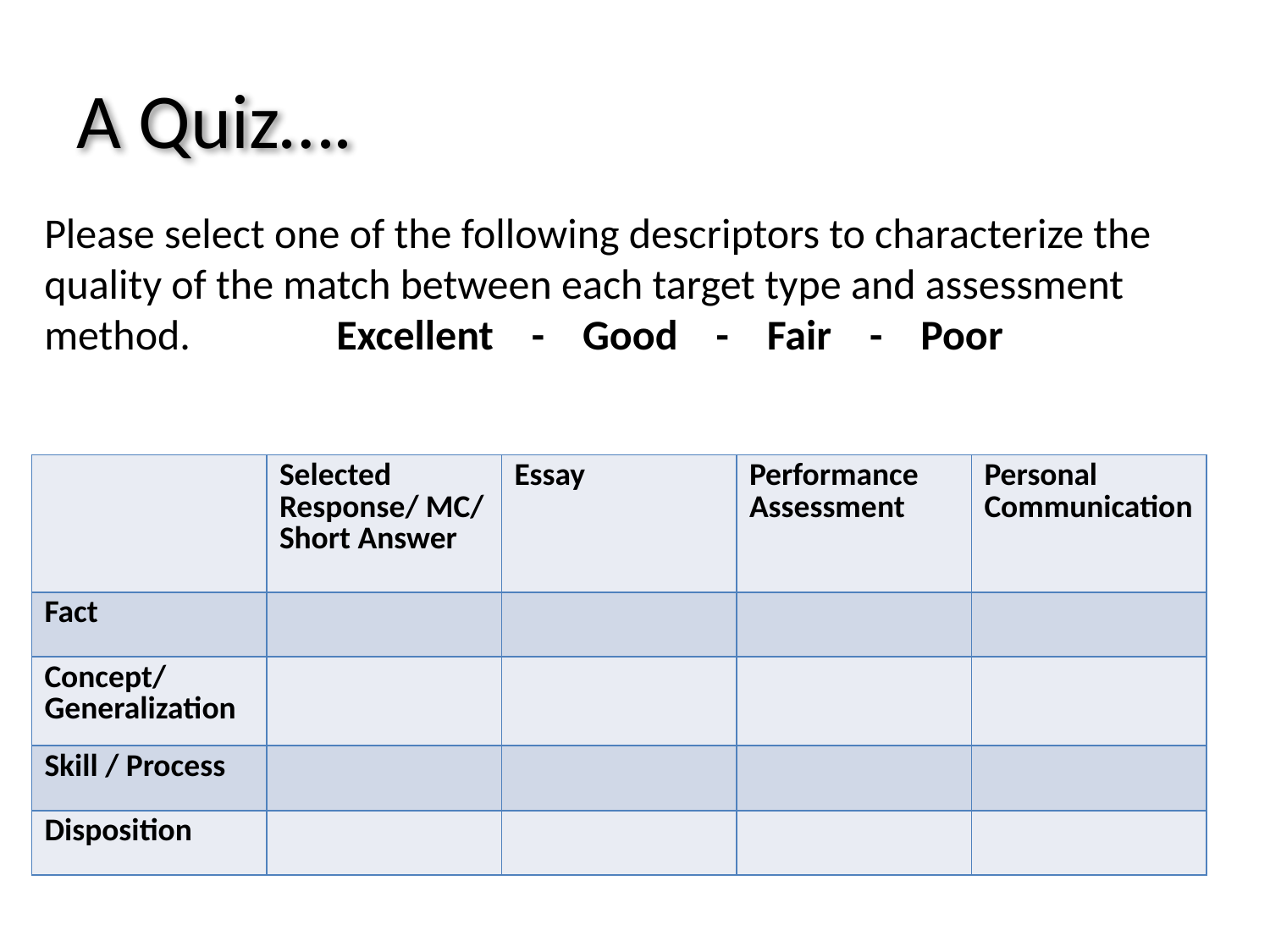

# A Quiz….
Please select one of the following descriptors to characterize the
quality of the match between each target type and assessment method.	    Excellent    -    Good    -    Fair    -    Poor
|  | Selected Response/ MC/ Short Answer | Essay | Performance Assessment | Personal Communication |
| --- | --- | --- | --- | --- |
| Fact |  |  |  |  |
| Concept/Generalization |  |  |  |  |
| Skill / Process |  |  |  |  |
| Disposition |  |  |  |  |